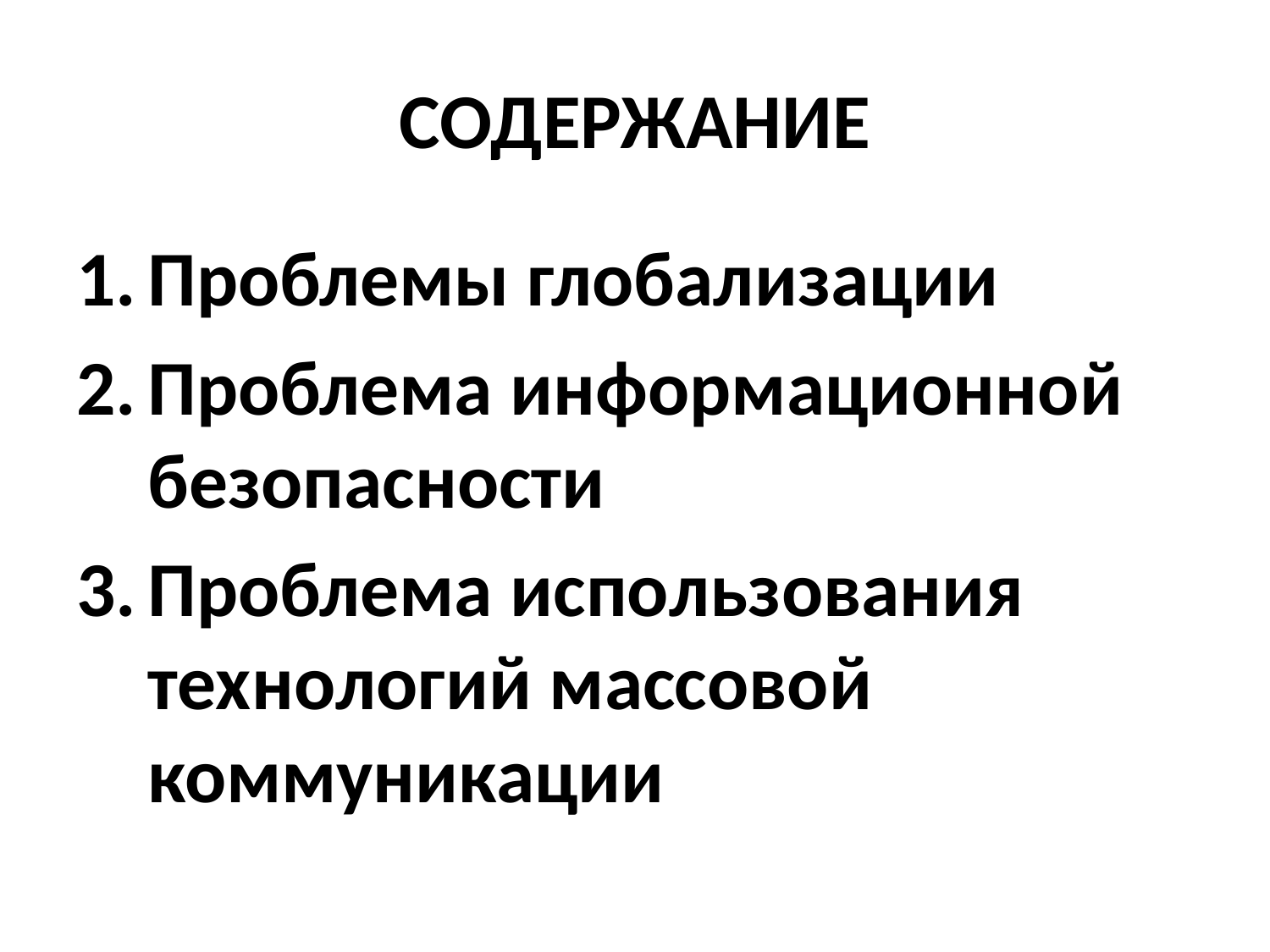

# СОДЕРЖАНИЕ
Проблемы глобализации
Проблема информационной безопасности
Проблема использования технологий массовой коммуникации